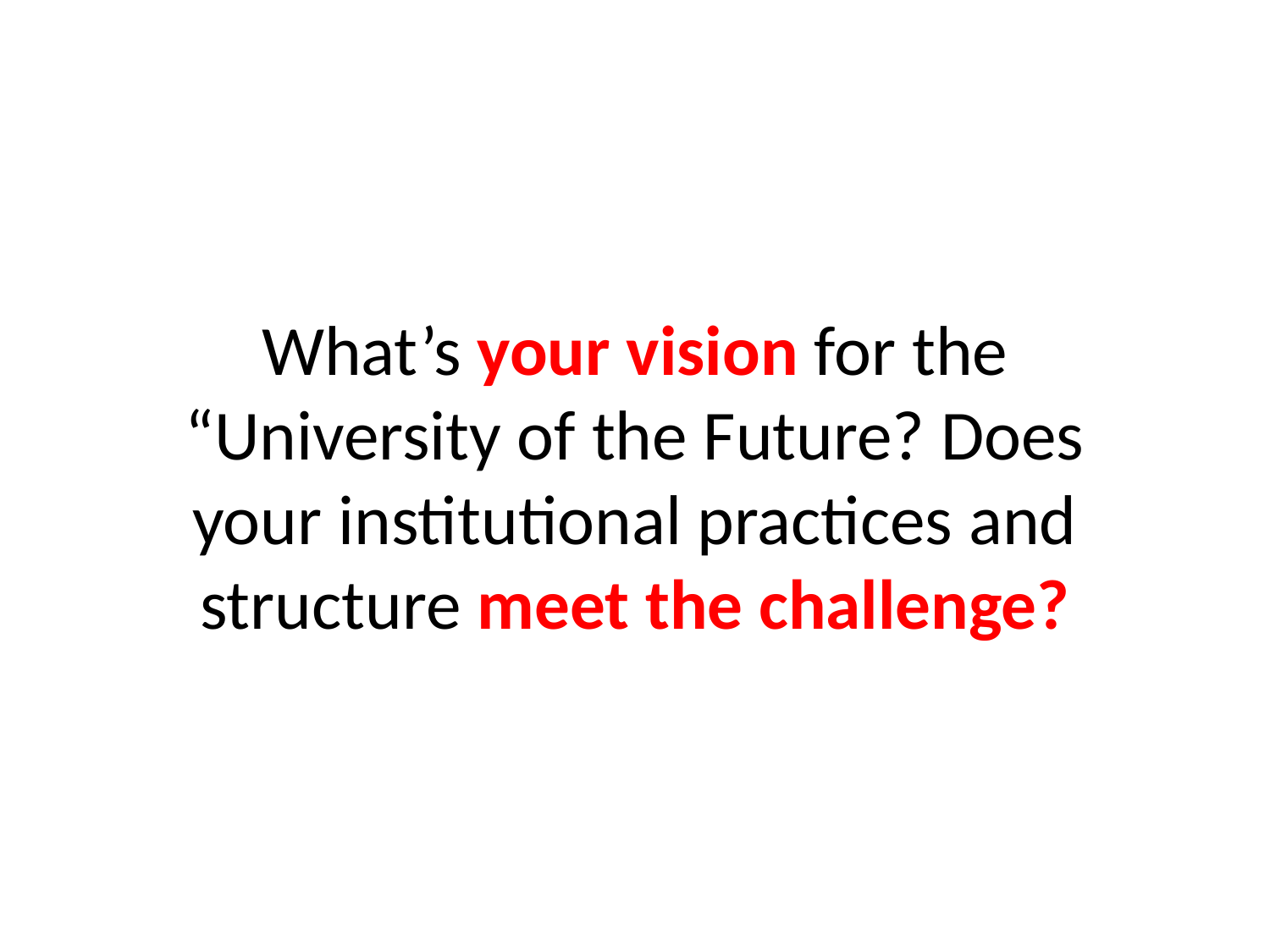

What’s your vision for the “University of the Future? Does your institutional practices and structure meet the challenge?